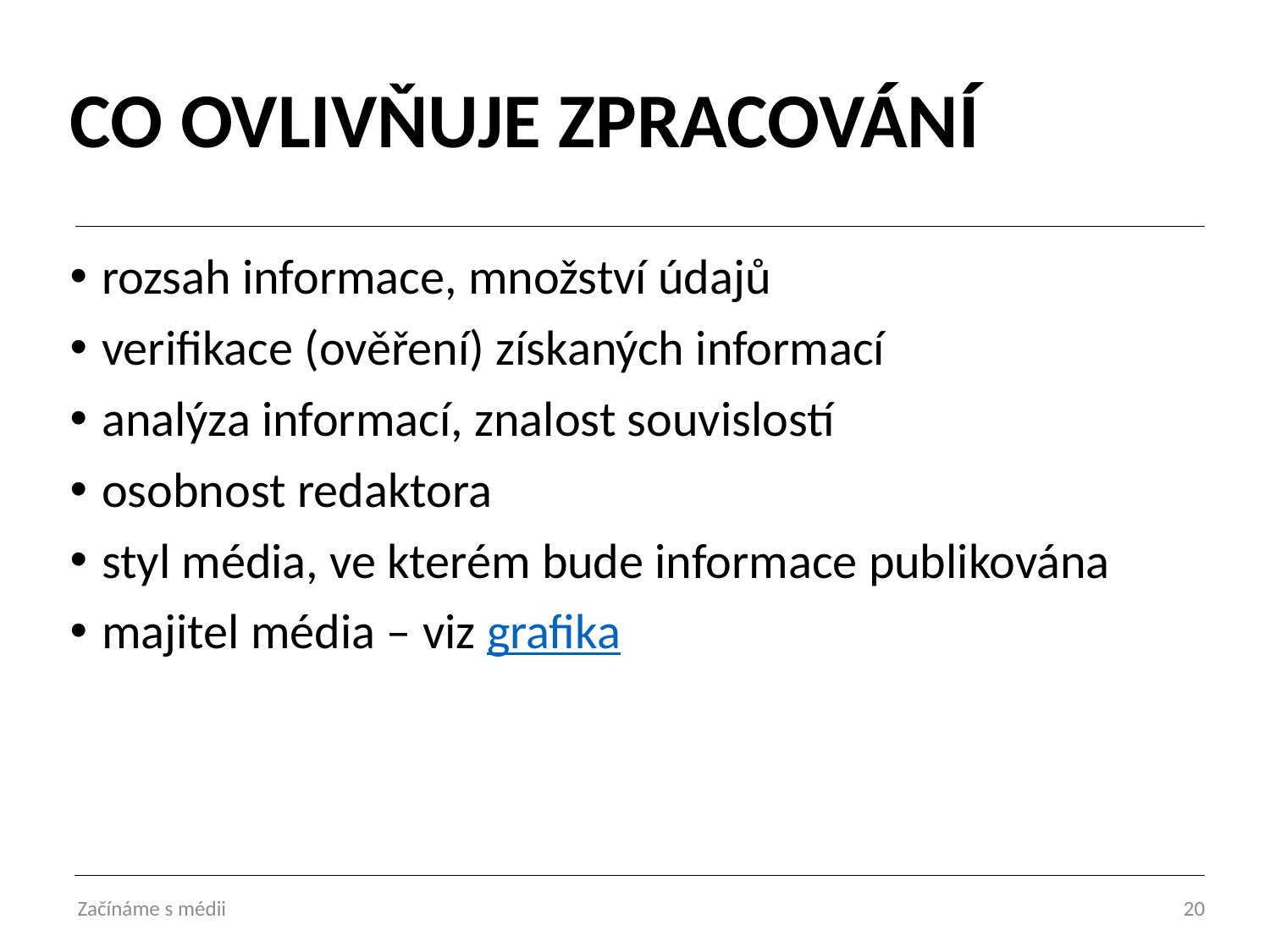

# CO OVLIVŇUJE ZPRACOVÁNÍ
rozsah informace, množství údajů
verifikace (ověření) získaných informací
analýza informací, znalost souvislostí
osobnost redaktora
styl média, ve kterém bude informace publikována
majitel média – viz grafika
Začínáme s médii
20